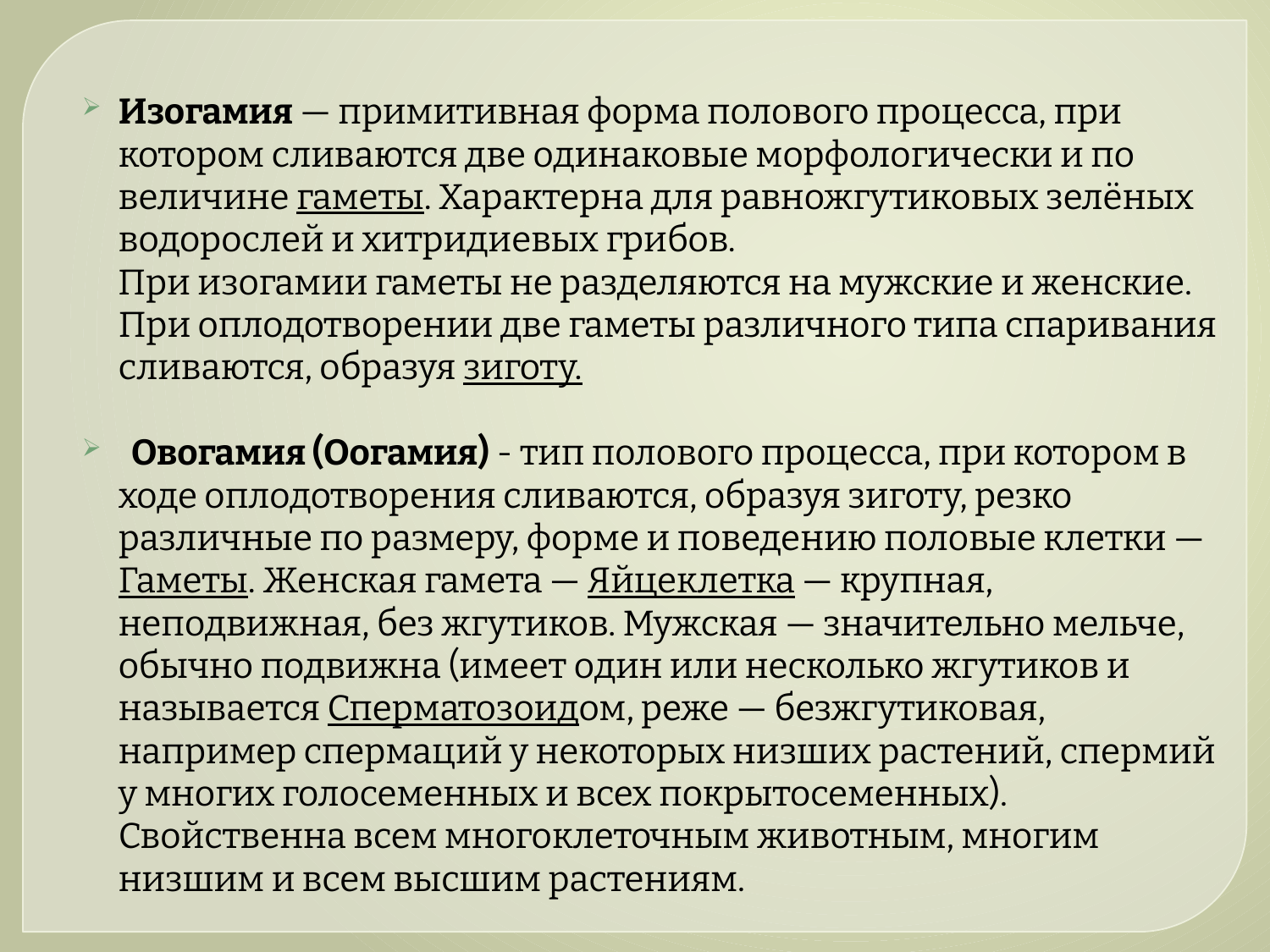

Изогамия — примитивная форма полового процесса, при котором сливаются две одинаковые морфологически и по величине гаметы. Характерна для равножгутиковых зелёных водорослей и хитридиевых грибов.
     При изогамии гаметы не разделяются на мужские и женские. При оплодотворении две гаметы различного типа спаривания сливаются, образуя зиготу.

  Овогамия (Оогамия) - тип полового процесса, при котором в ходе оплодотворения сливаются, образуя зиготу, резко различные по размеру, форме и поведению половые клетки — Гаметы. Женская гамета — Яйцеклетка — крупная, неподвижная, без жгутиков. Мужская — значительно мельче, обычно подвижна (имеет один или несколько жгутиков и называется Сперматозоидом, реже — безжгутиковая, например спермаций у некоторых низших растений, спермий у многих голосеменных и всех покрытосеменных). Свойственна всем многоклеточным животным, многим низшим и всем высшим растениям.